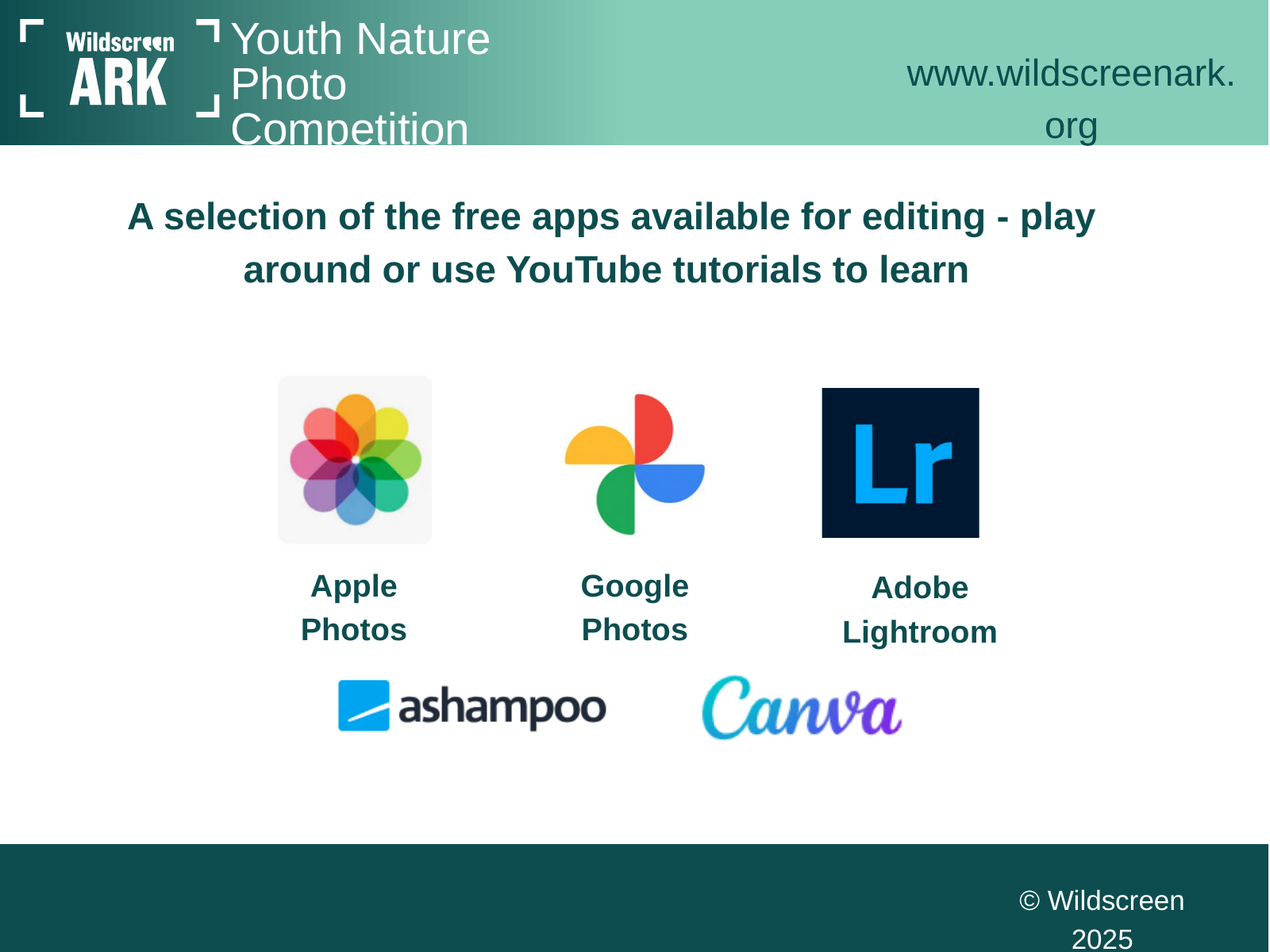

www.wildscreenark.org

Youth Nature Photo Competition
A selection of the free apps available for editing - play around or use YouTube tutorials to learn

Apple Photos
Google Photos
Adobe Lightroom

© Wildscreen 2025